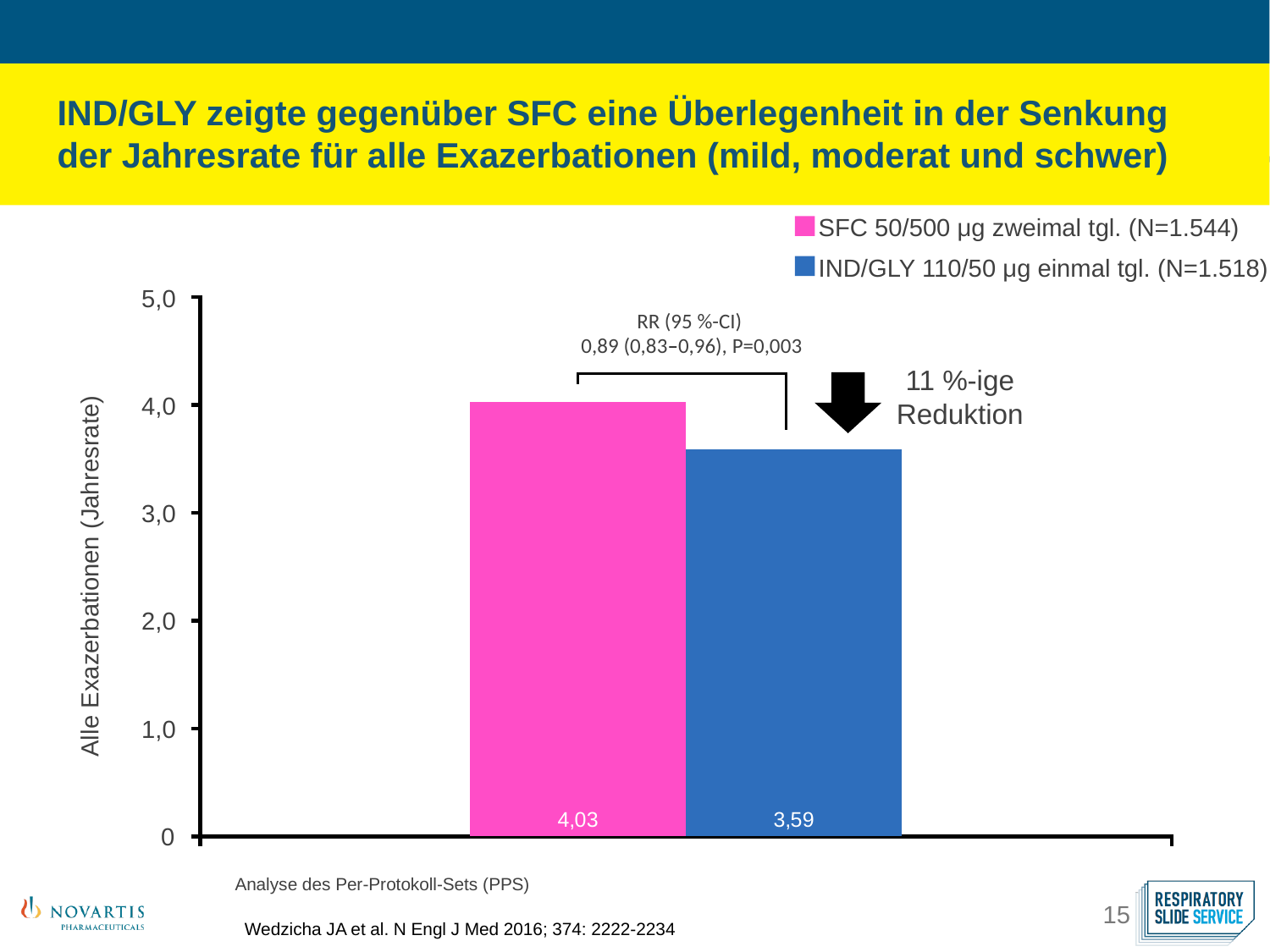

IND/GLY zeigte gegenüber SFC eine Überlegenheit in der Senkung der Jahresrate für alle Exazerbationen (mild, moderat und schwer)
SFC 50/500 μg zweimal tgl. (N=1.544)
IND/GLY 110/50 μg einmal tgl. (N=1.518)

### Chart

| Category | SFC 50/500 μg b.i.d. (N=1,544) | IND/GLY 110/50 μg q.d. (N=1,518) |
|---|---|---|
| All exacerbations | 4.03 | 3.59 |
5,0
RR (95 %-CI)
0,89 (0,83–0,96), P=0,003
11 %-ige Reduktion

4,0
3,0
Alle Exazerbationen (Jahresrate)
2,0
1,0
0
Analyse des Per-Protokoll-Sets (PPS)
Wedzicha JA et al. N Engl J Med 2016; 374: 2222-2234